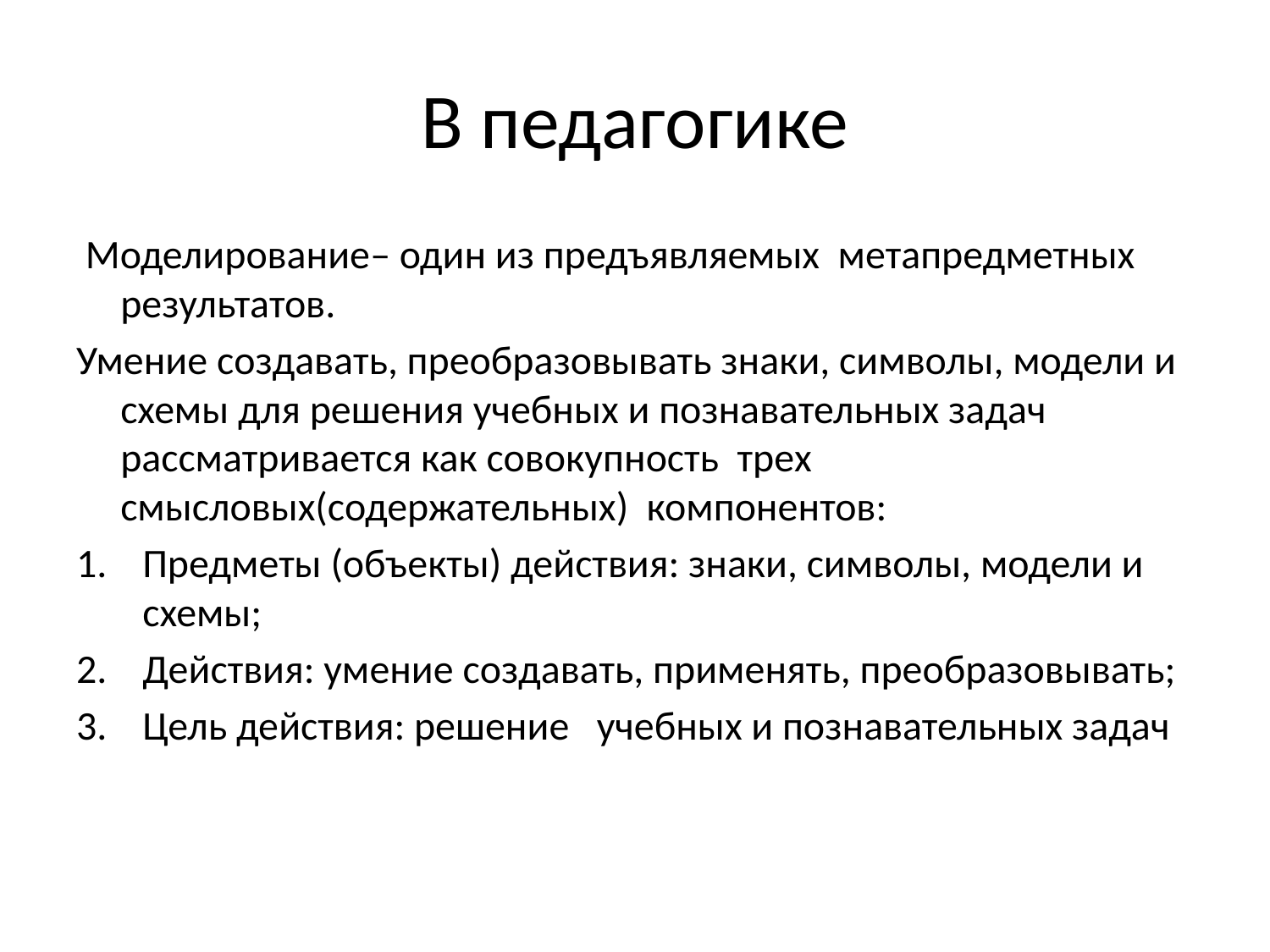

# В педагогике
 Моделирование– один из предъявляемых  метапредметных результатов.
Умение создавать, преобразовывать знаки, символы, модели и схемы для решения учебных и познавательных задач рассматривается как совокупность  трех смысловых(содержательных)  компонентов:
Предметы (объекты) действия: знаки, символы, модели и схемы;
Действия: умение создавать, применять, преобразовывать;
Цель действия: решение   учебных и познавательных задач